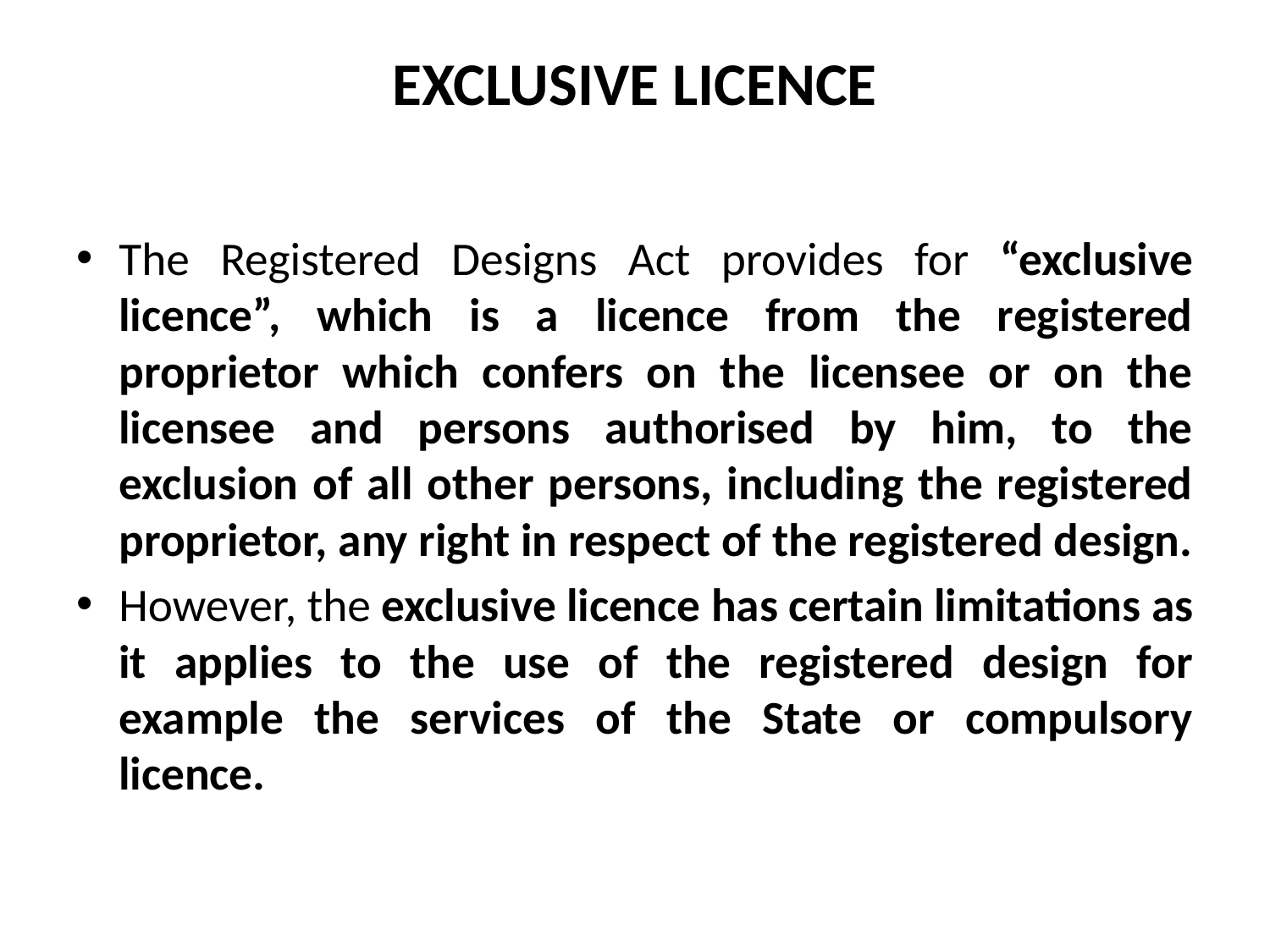

# EXCLUSIVE LICENCE
The Registered Designs Act provides for “exclusive licence”, which is a licence from the registered proprietor which confers on the licensee or on the licensee and persons authorised by him, to the exclusion of all other persons, including the registered proprietor, any right in respect of the registered design.
However, the exclusive licence has certain limitations as it applies to the use of the registered design for example the services of the State or compulsory licence.